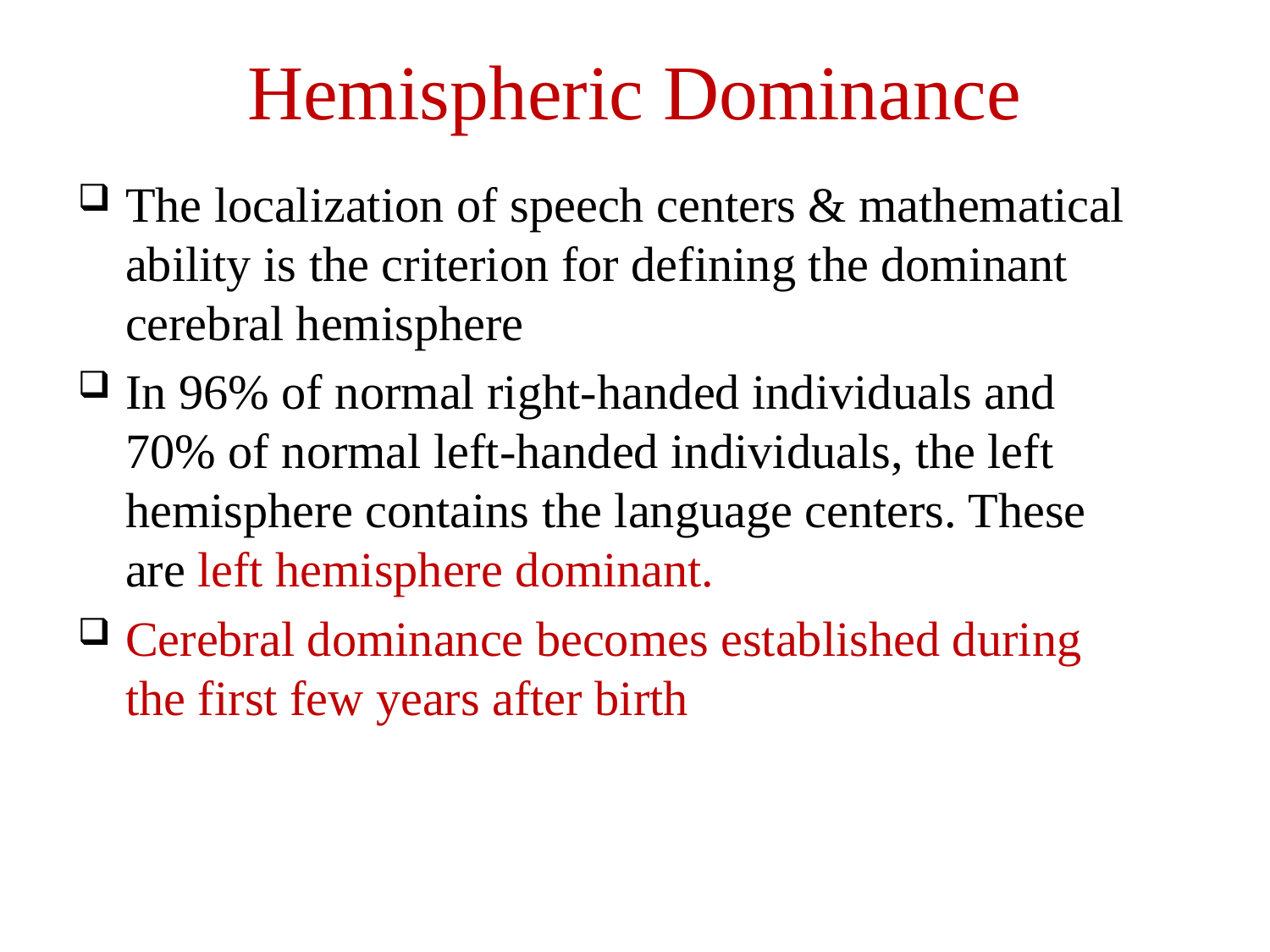

# Hemispheric Dominance
The localization of speech centers & mathematical ability is the criterion for defining the dominant cerebral hemisphere
In 96% of normal right-handed individuals and 70% of normal left-handed individuals, the left hemisphere contains the language centers. These are left hemisphere dominant.
Cerebral dominance becomes established during the first few years after birth